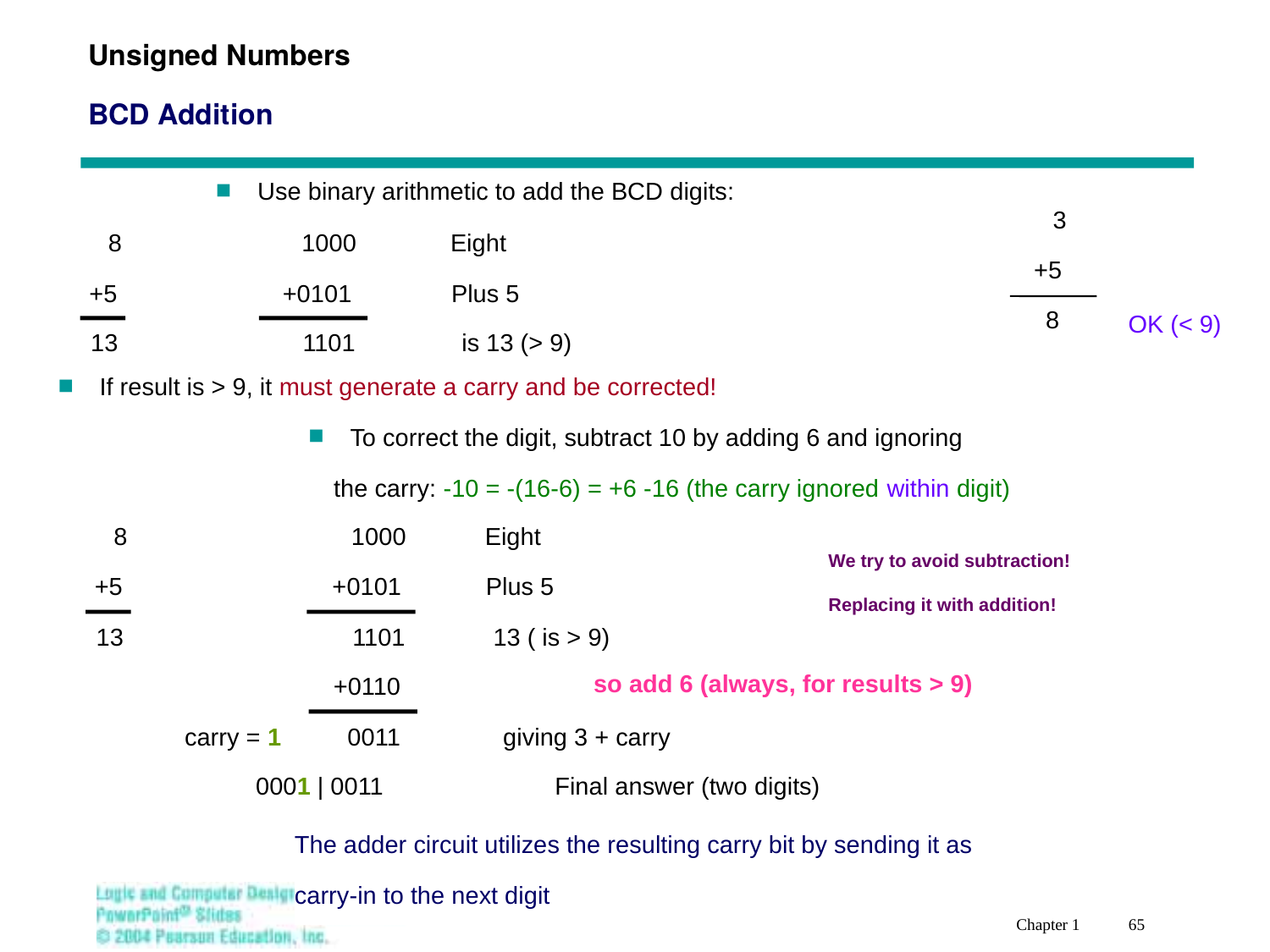

Unsigned Numbers
BCD Addition
  Use binary arithmetic to add the BCD digits:
3
8
1000

Eight

+5
+5

+0101

Plus 5

 8

OK (< 9)

13

1101

is 13 (> 9)

  If result is > 9, it must generate a carry and be corrected!
  To correct the digit, subtract 10 by adding 6 and ignoring
    the carry: -10 = -(16-6) = +6 -16 (the carry ignored within digit)
8

1000

Eight

We try to avoid subtraction!
Replacing it with addition!
+5

+0101

Plus 5

13

1101

13 ( is > 9)

so add 6 (always, for results > 9)
+0110

carry = 1
0011

giving 3 + carry

0001 | 0011

Final answer (two digits)

The adder circuit utilizes the resulting carry bit by sending it as
carry-in to the next digit
Chapter 1            65